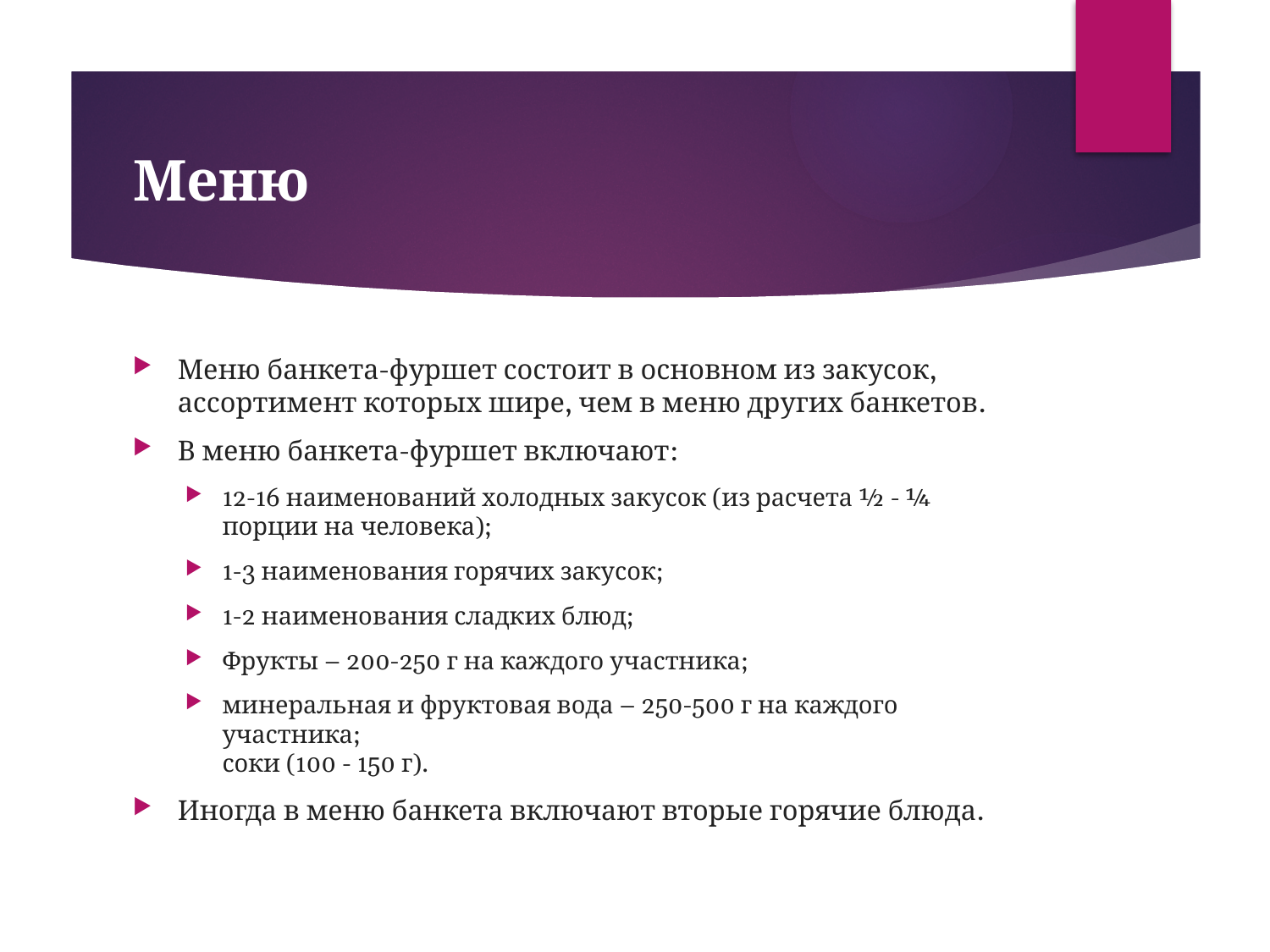

# Меню
Меню банкета-фуршет состоит в основном из закусок, ассортимент которых шире, чем в меню других банкетов.
В меню банкета-фуршет включают:
12-16 наименований холодных закусок (из расчета ½ - ¼  порции на человека);
1-3 наименования горячих закусок;
1-2 наименования сладких блюд;
Фрукты – 200-250 г на каждого участника;
минеральная и фруктовая вода – 250-500 г на каждого участника;
соки (100 - 150 г).
Иногда в меню банкета включают вторые горячие блюда.